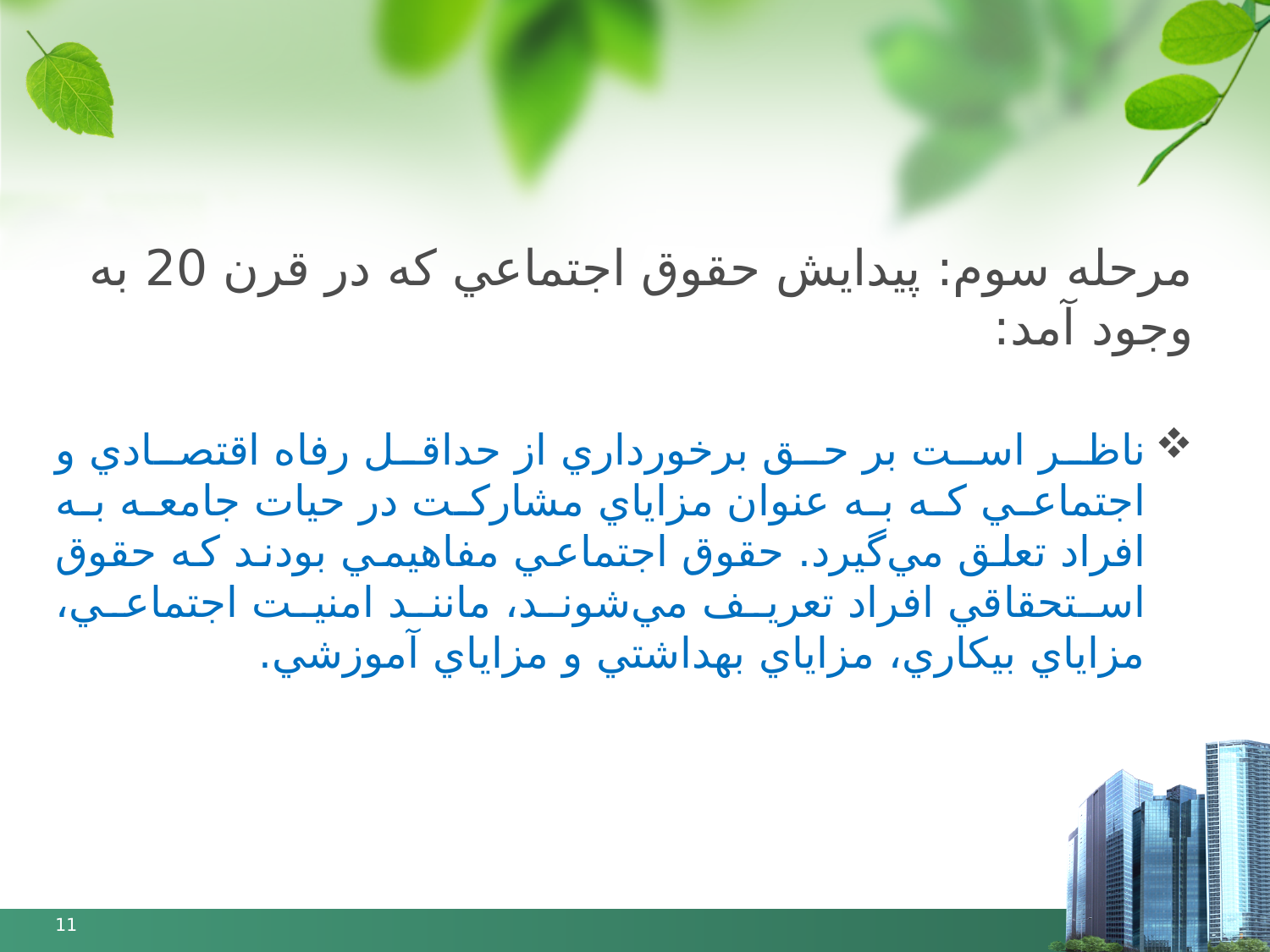

مرحله سوم: پیدایش حقوق اجتماعي که در قرن 20 به وجود آمد:

ناظر است بر حق برخورداري از حداقل رفاه اقتصادي و اجتماعي كه به عنوان مزاياي مشاركت در حيات جامعه به افراد تعلق مي‌گيرد. حقوق اجتماعي مفاهيمي بودند كه حقوق استحقاقي افراد تعريف مي‌شوند، مانند امنيت اجتماعي، مزاياي بيكاري، مزاياي بهداشتي و مزاياي آموزشي.
11